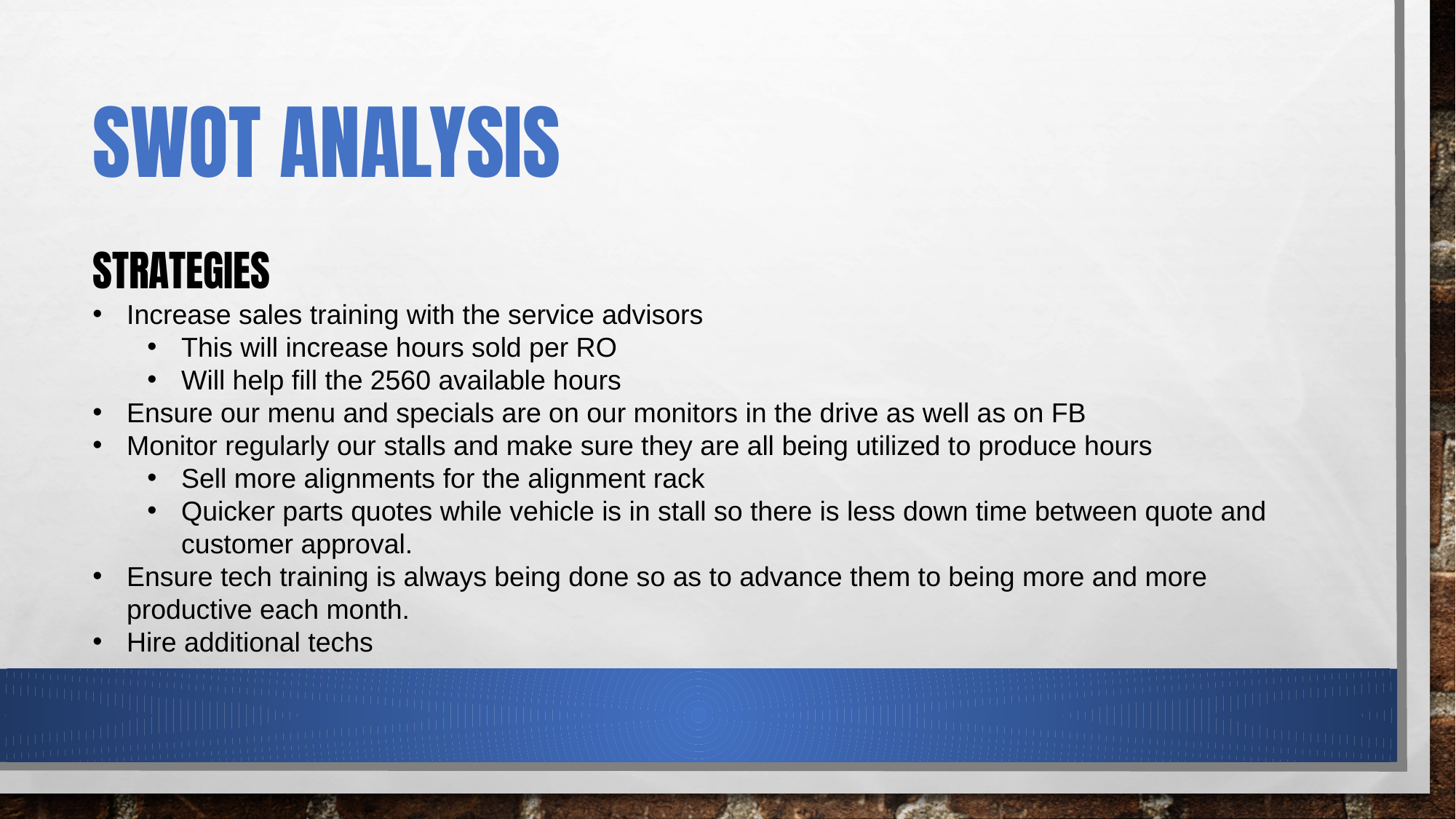

# SWOT Analysis
STRATEGIES
Increase sales training with the service advisors
This will increase hours sold per RO
Will help fill the 2560 available hours
Ensure our menu and specials are on our monitors in the drive as well as on FB
Monitor regularly our stalls and make sure they are all being utilized to produce hours
Sell more alignments for the alignment rack
Quicker parts quotes while vehicle is in stall so there is less down time between quote and customer approval.
Ensure tech training is always being done so as to advance them to being more and more productive each month.
Hire additional techs